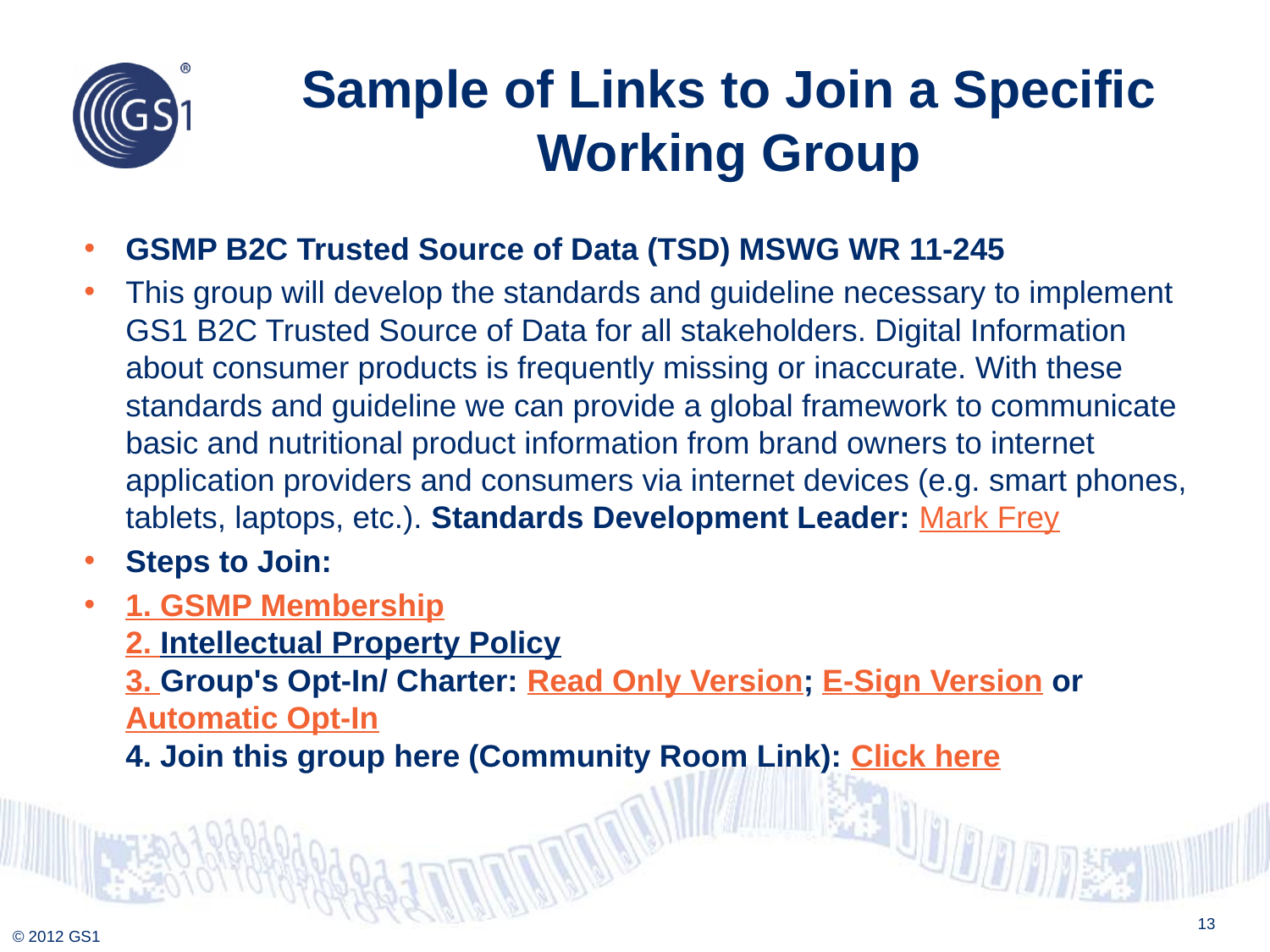

# Sample of Links to Join a Specific Working Group
GSMP B2C Trusted Source of Data (TSD) MSWG WR 11-245
This group will develop the standards and guideline necessary to implement GS1 B2C Trusted Source of Data for all stakeholders. Digital Information about consumer products is frequently missing or inaccurate. With these standards and guideline we can provide a global framework to communicate basic and nutritional product information from brand owners to internet application providers and consumers via internet devices (e.g. smart phones, tablets, laptops, etc.). Standards Development Leader: Mark Frey
Steps to Join:
1. GSMP Membership
2. Intellectual Property Policy
3. Group's Opt-In/ Charter: Read Only Version; E-Sign Version or Automatic Opt-In
4. Join this group here (Community Room Link): Click here

13